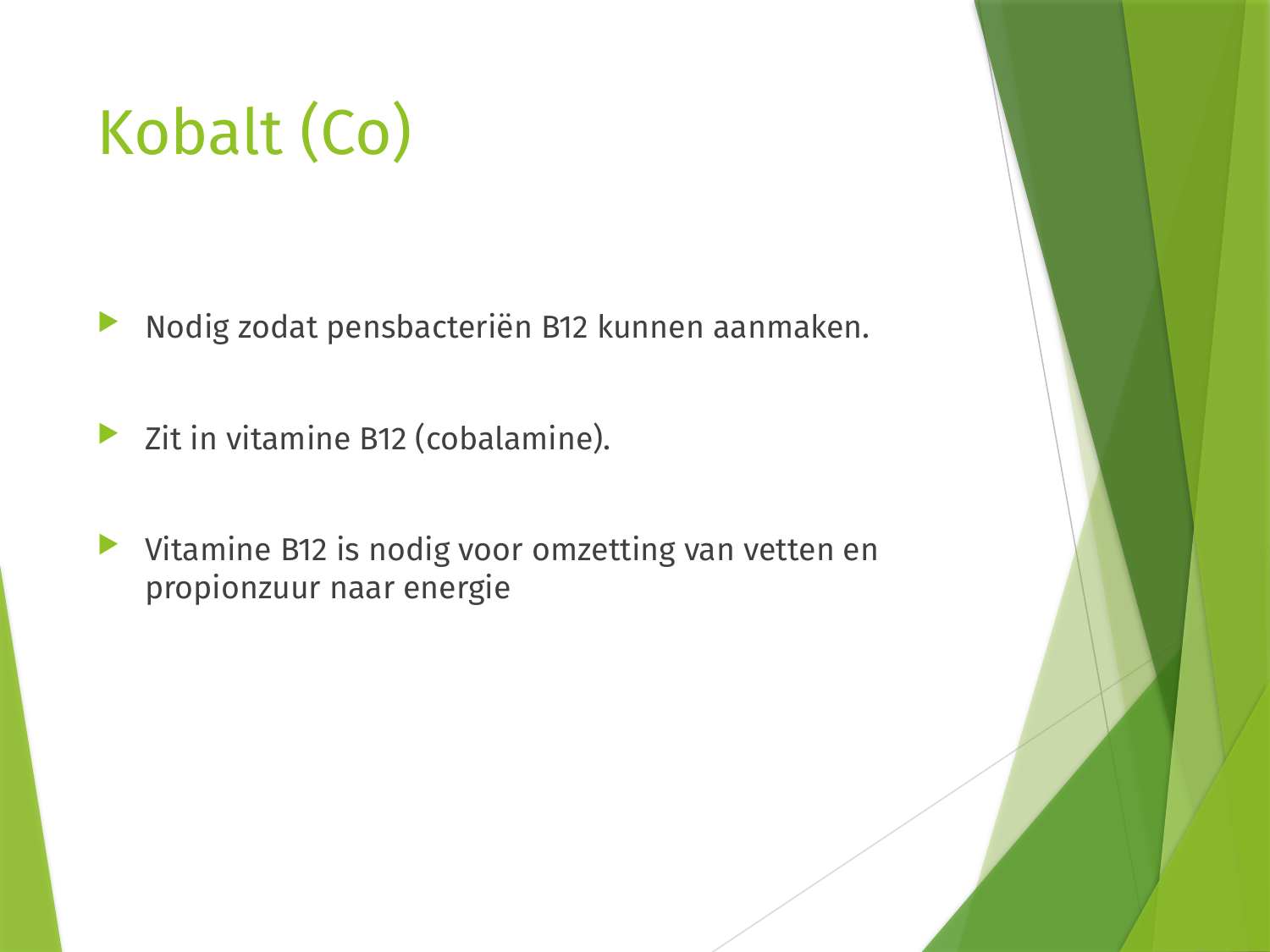

# Kobalt (Co)
Nodig zodat pensbacteriën B12 kunnen aanmaken.

Zit in vitamine B12 (cobalamine).

Vitamine B12 is nodig voor omzetting van vetten en propionzuur naar energie